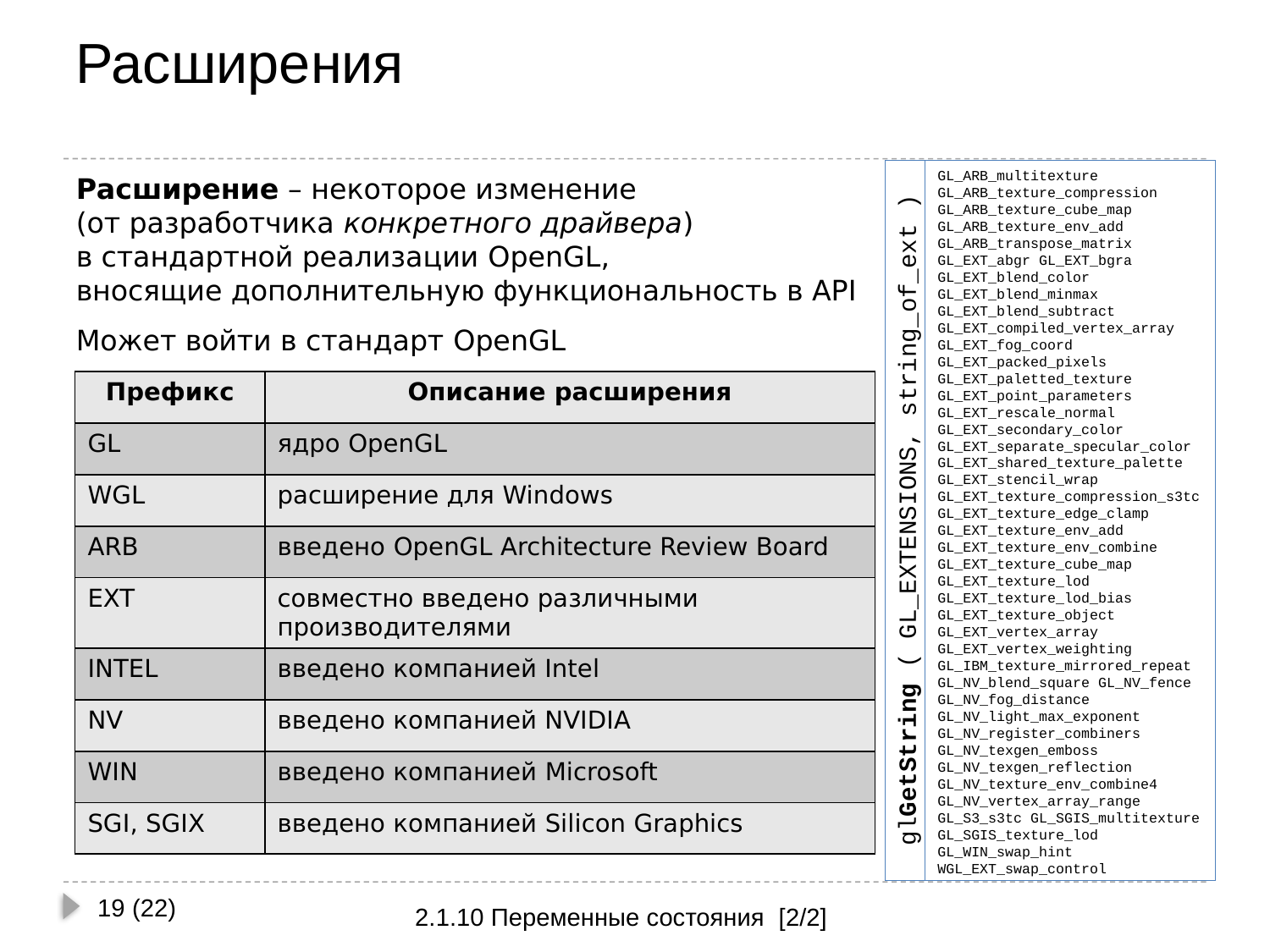

# Расширения
GL_ARB_multitexture GL_ARB_texture_compression GL_ARB_texture_cube_map GL_ARB_texture_env_add GL_ARB_transpose_matrix GL_EXT_abgr GL_EXT_bgra GL_EXT_blend_color GL_EXT_blend_minmax GL_EXT_blend_subtract GL_EXT_compiled_vertex_array GL_EXT_fog_coord GL_EXT_packed_pixels GL_EXT_paletted_texture GL_EXT_point_parameters GL_EXT_rescale_normal GL_EXT_secondary_color GL_EXT_separate_specular_color GL_EXT_shared_texture_palette GL_EXT_stencil_wrap GL_EXT_texture_compression_s3tc GL_EXT_texture_edge_clamp GL_EXT_texture_env_add GL_EXT_texture_env_combine GL_EXT_texture_cube_map GL_EXT_texture_lod GL_EXT_texture_lod_bias GL_EXT_texture_object GL_EXT_vertex_array GL_EXT_vertex_weighting GL_IBM_texture_mirrored_repeat GL_NV_blend_square GL_NV_fence GL_NV_fog_distance GL_NV_light_max_exponent GL_NV_register_combiners GL_NV_texgen_emboss GL_NV_texgen_reflection GL_NV_texture_env_combine4 GL_NV_vertex_array_range GL_S3_s3tc GL_SGIS_multitexture GL_SGIS_texture_lod GL_WIN_swap_hint WGL_EXT_swap_control
Расширение – некоторое изменение
(от разработчика конкретного драйвера)
в стандартной реализации OpenGL,
вносящие дополнительную функциональность в API

Может войти в стандарт OpenGL

| Префикс | Описание расширения |
| --- | --- |
| GL | ядро OpenGL |
| WGL | расширение для Windows |
| ARB | введено OpenGL Architecture Review Board |
| EXT | совместно введено различными производителями |
| INTEL | введено компанией Intel |
| NV | введено компанией NVIDIA |
| WIN | введено компанией Microsoft |
| SGI, SGIX | введено компанией Silicon Graphics |
glGetString ( GL_EXTENSIONS, string_of_ext )
19 (22)
2.1.10 Переменные состояния  [2/2]